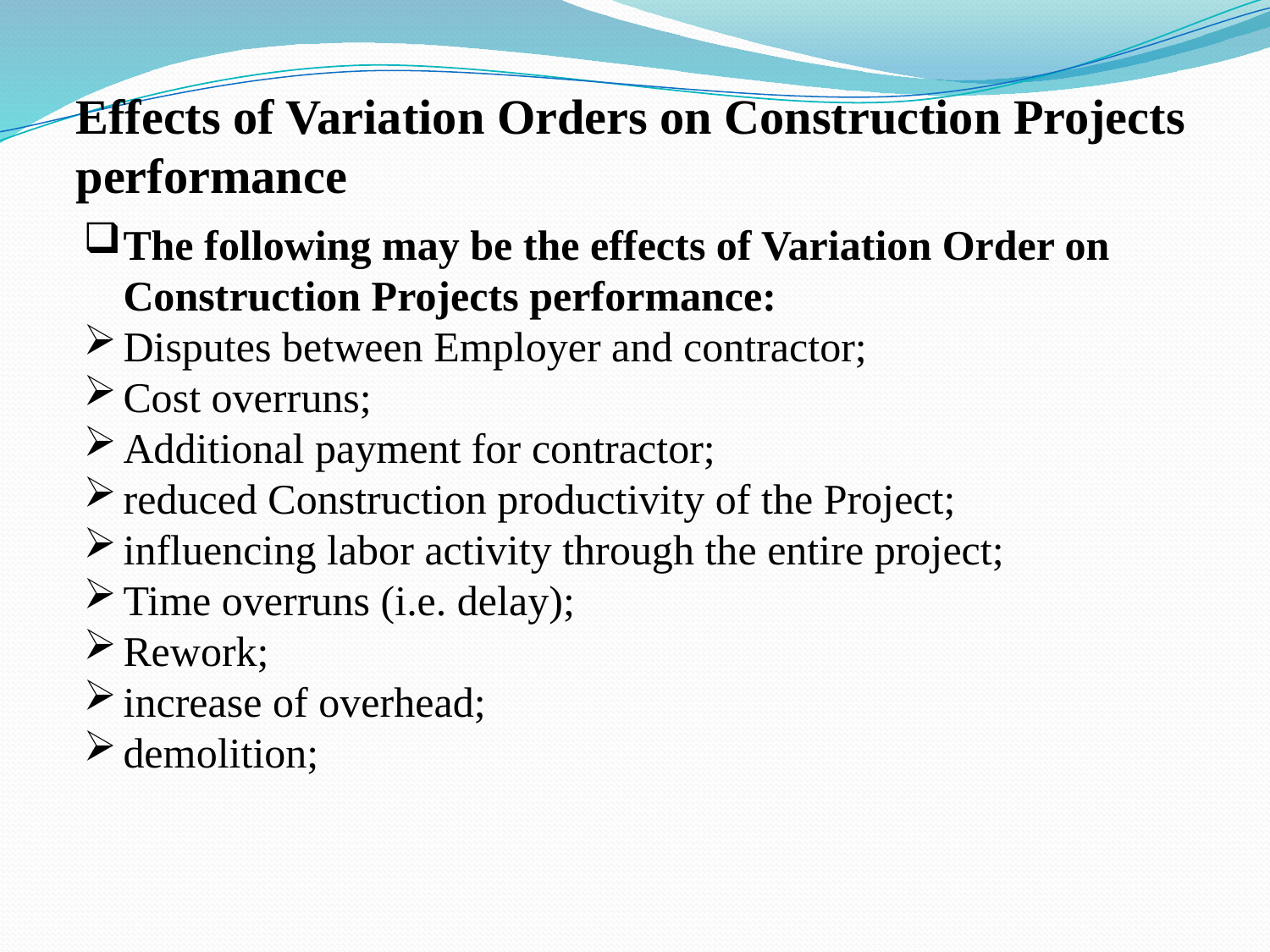

Effects of Variation Orders on Construction Projects performance
The following may be the effects of Variation Order on Construction Projects performance:
Disputes between Employer and contractor;
Cost overruns;
Additional payment for contractor;
reduced Construction productivity of the Project;
influencing labor activity through the entire project;
Time overruns (i.e. delay);
Rework;
increase of overhead;
demolition;